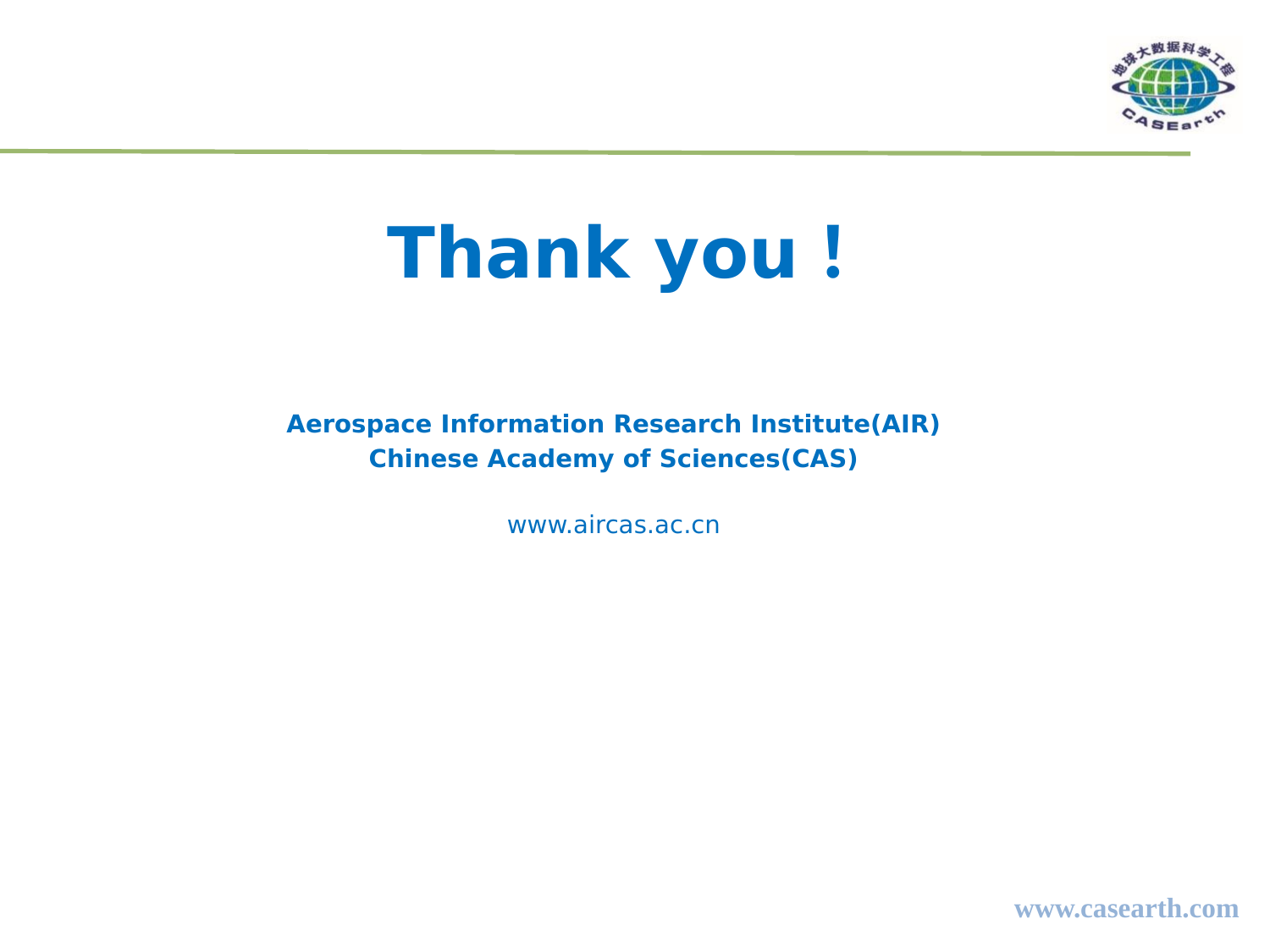

Thank you！
Aerospace Information Research Institute(AIR)
Chinese Academy of Sciences(CAS)

www.aircas.ac.cn